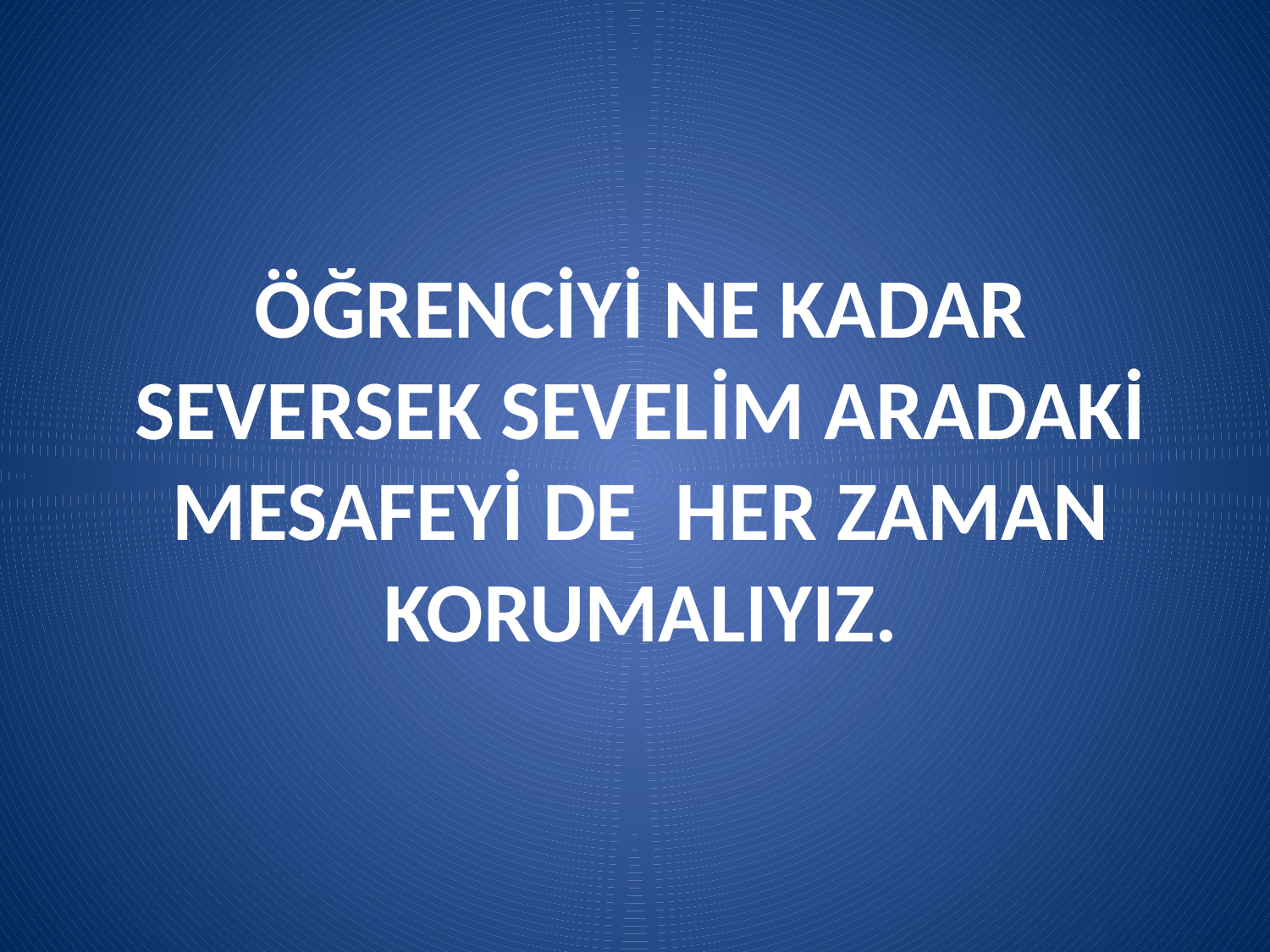

# ÖĞRENCİYİ NE KADAR SEVERSEK SEVELİM ARADAKİ MESAFEYİ DE  HER ZAMAN KORUMALIYIZ.